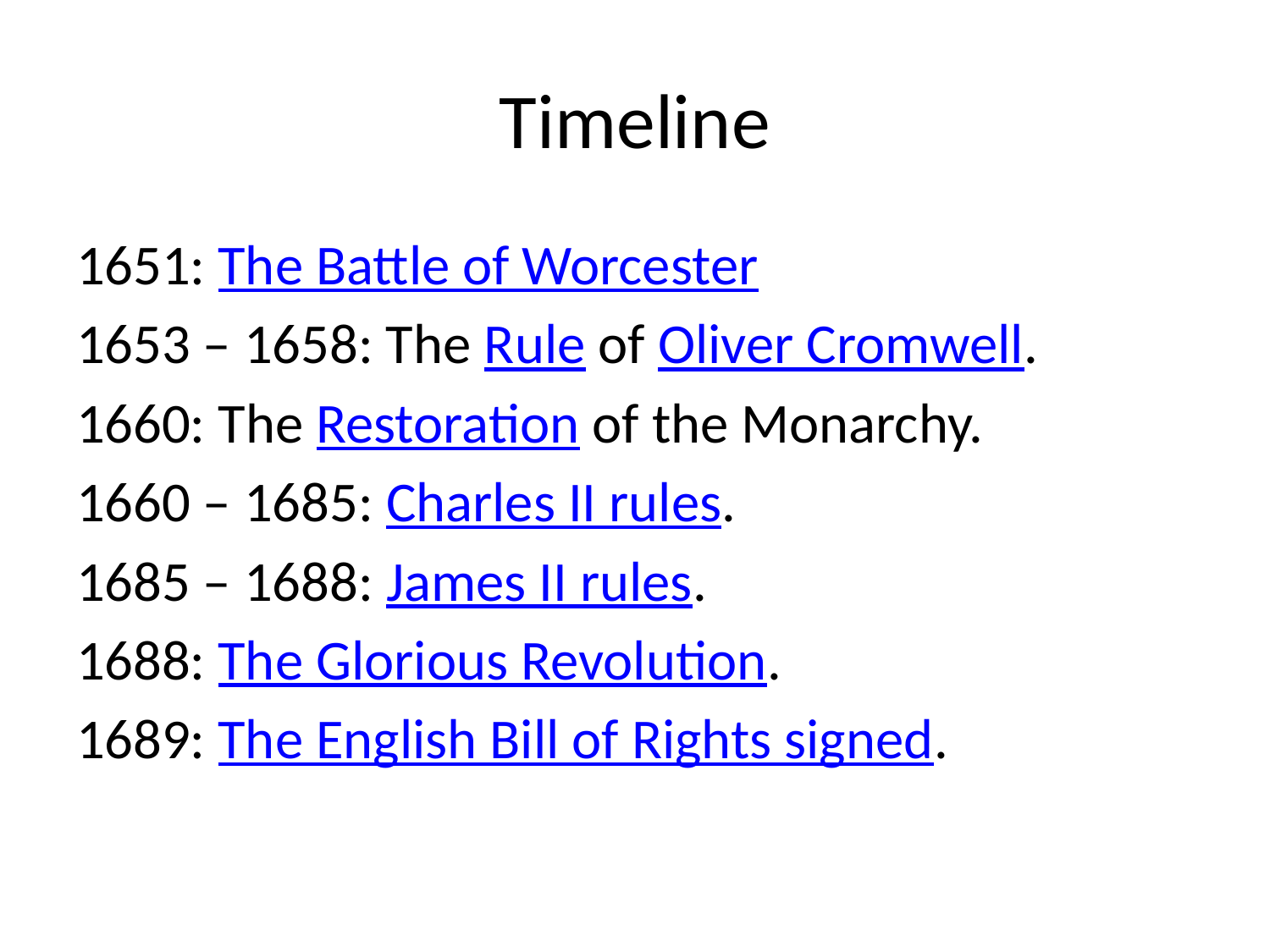

# Timeline
1651: The Battle of Worcester
1653 – 1658: The Rule of Oliver Cromwell.
1660: The Restoration of the Monarchy.
1660 – 1685: Charles II rules.
1685 – 1688: James II rules.
1688: The Glorious Revolution.
1689: The English Bill of Rights signed.